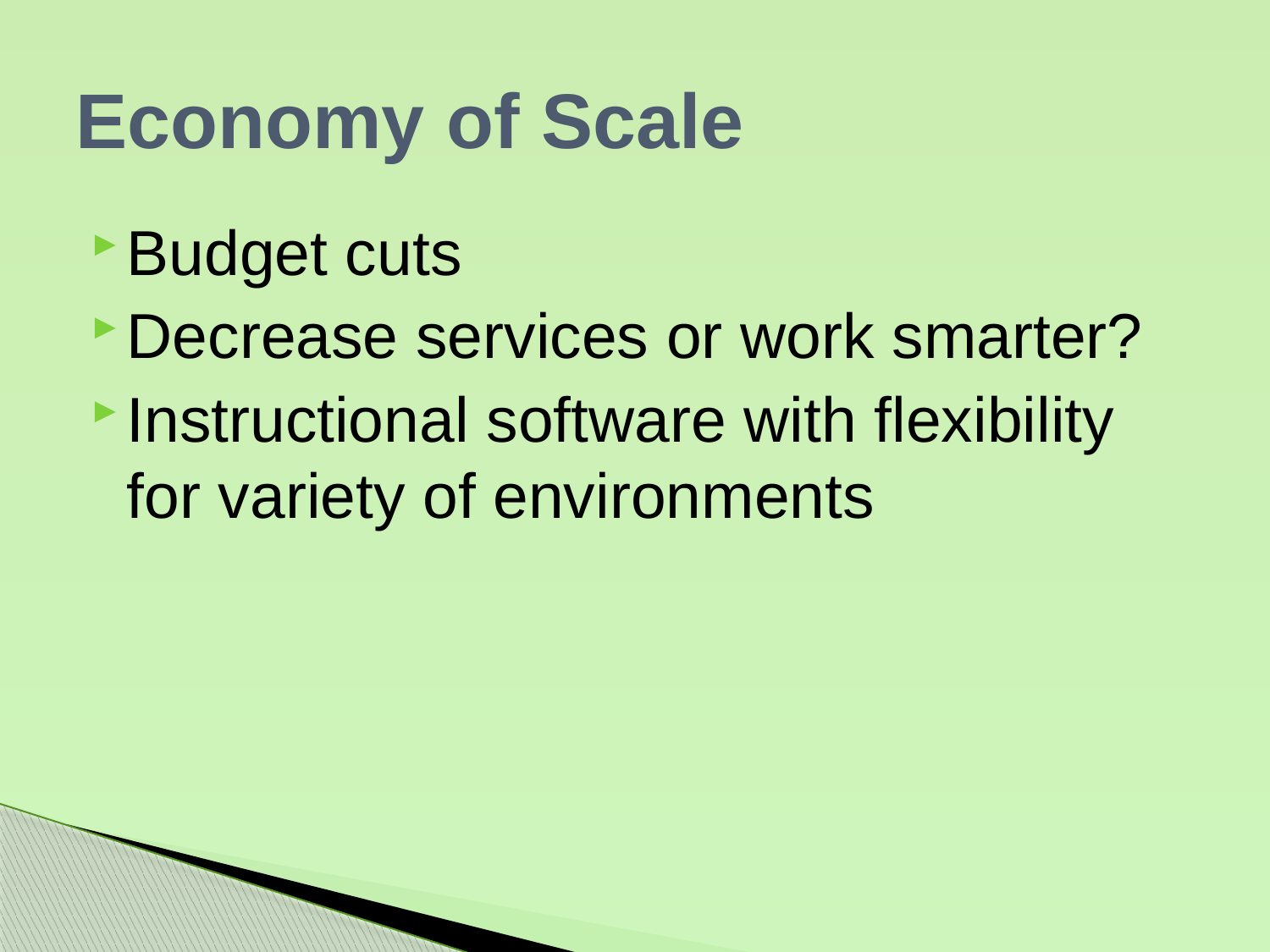

# Economy of Scale
Budget cuts
Decrease services or work smarter?
Instructional software with flexibility for variety of environments